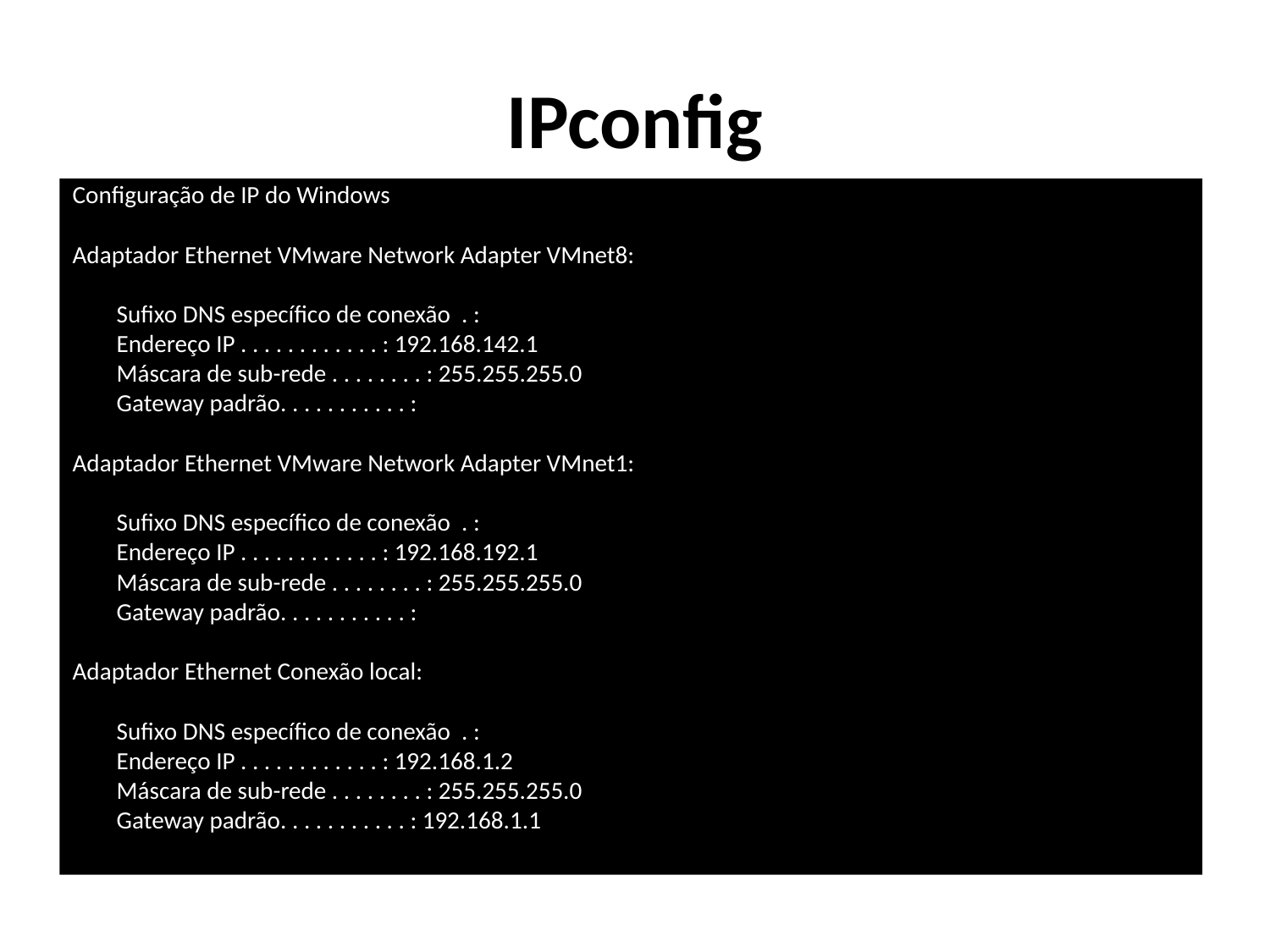

IPconfig
Configuração de IP do Windows

Adaptador Ethernet VMware Network Adapter VMnet8:

        Sufixo DNS específico de conexão  . :
        Endereço IP . . . . . . . . . . . . : 192.168.142.1
        Máscara de sub-rede . . . . . . . . : 255.255.255.0
        Gateway padrão. . . . . . . . . . . :

Adaptador Ethernet VMware Network Adapter VMnet1:

        Sufixo DNS específico de conexão  . :
        Endereço IP . . . . . . . . . . . . : 192.168.192.1
        Máscara de sub-rede . . . . . . . . : 255.255.255.0
        Gateway padrão. . . . . . . . . . . :

Adaptador Ethernet Conexão local:

        Sufixo DNS específico de conexão  . :
        Endereço IP . . . . . . . . . . . . : 192.168.1.2
        Máscara de sub-rede . . . . . . . . : 255.255.255.0
        Gateway padrão. . . . . . . . . . . : 192.168.1.1